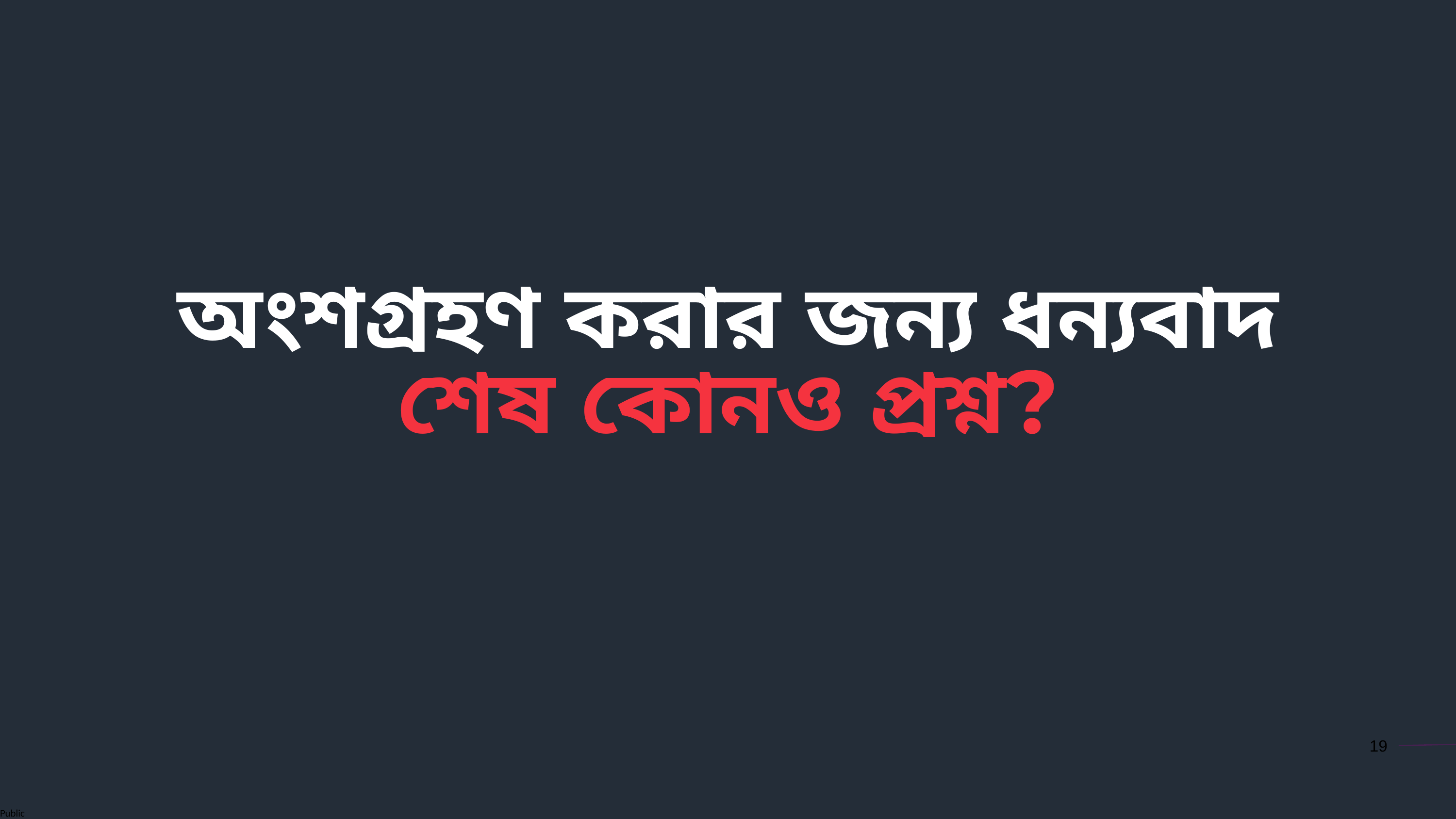

অংশগ্রহণ করার জন্য ধন্যবাদ
শেষ কোনও প্রশ্ন?